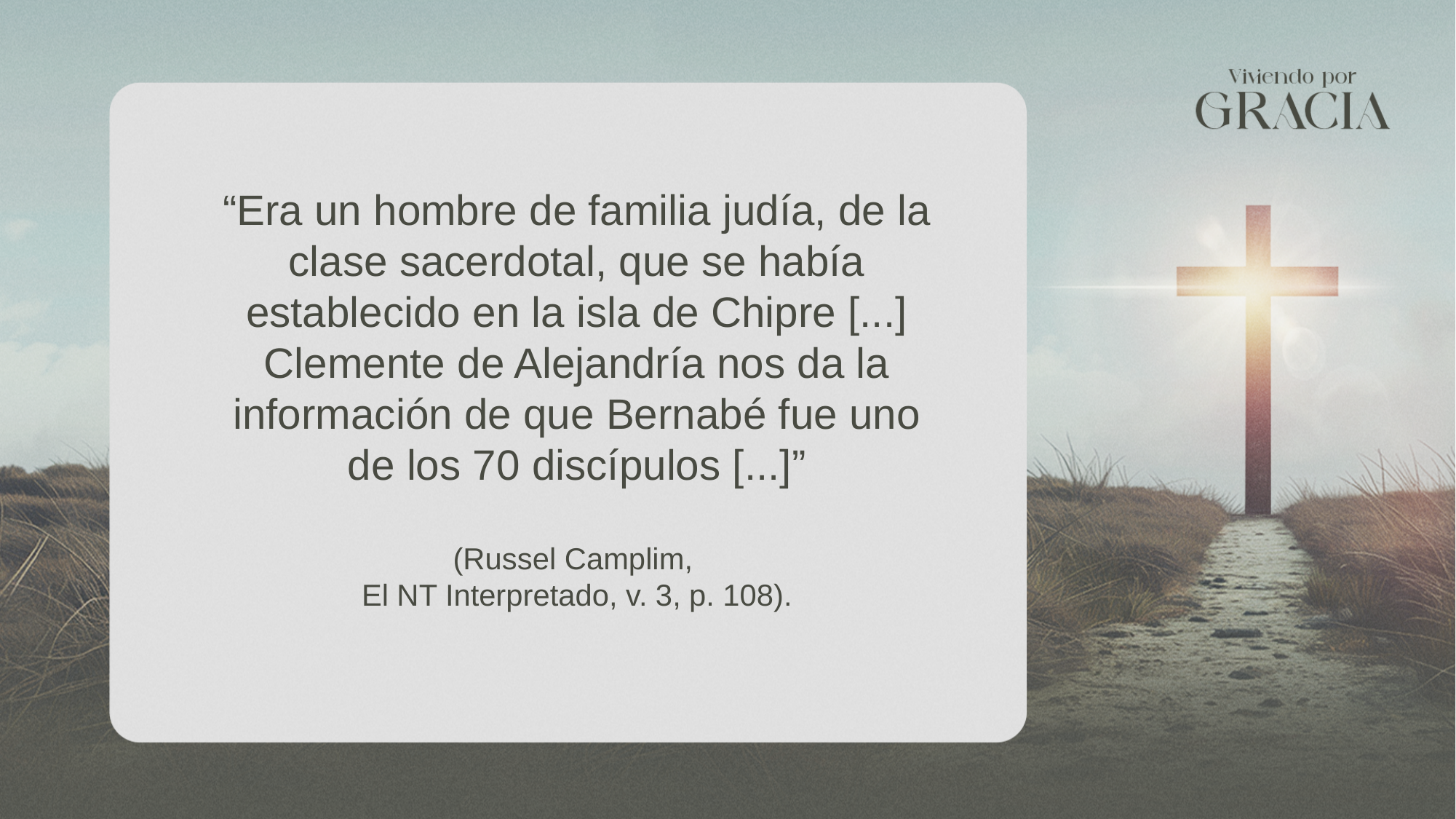

“Era un hombre de familia judía, de la clase sacerdotal, que se había establecido en la isla de Chipre [...] Clemente de Alejandría nos da la información de que Bernabé fue uno de los 70 discípulos [...]”

(Russel Camplim,
El NT Interpretado, v. 3, p. 108).